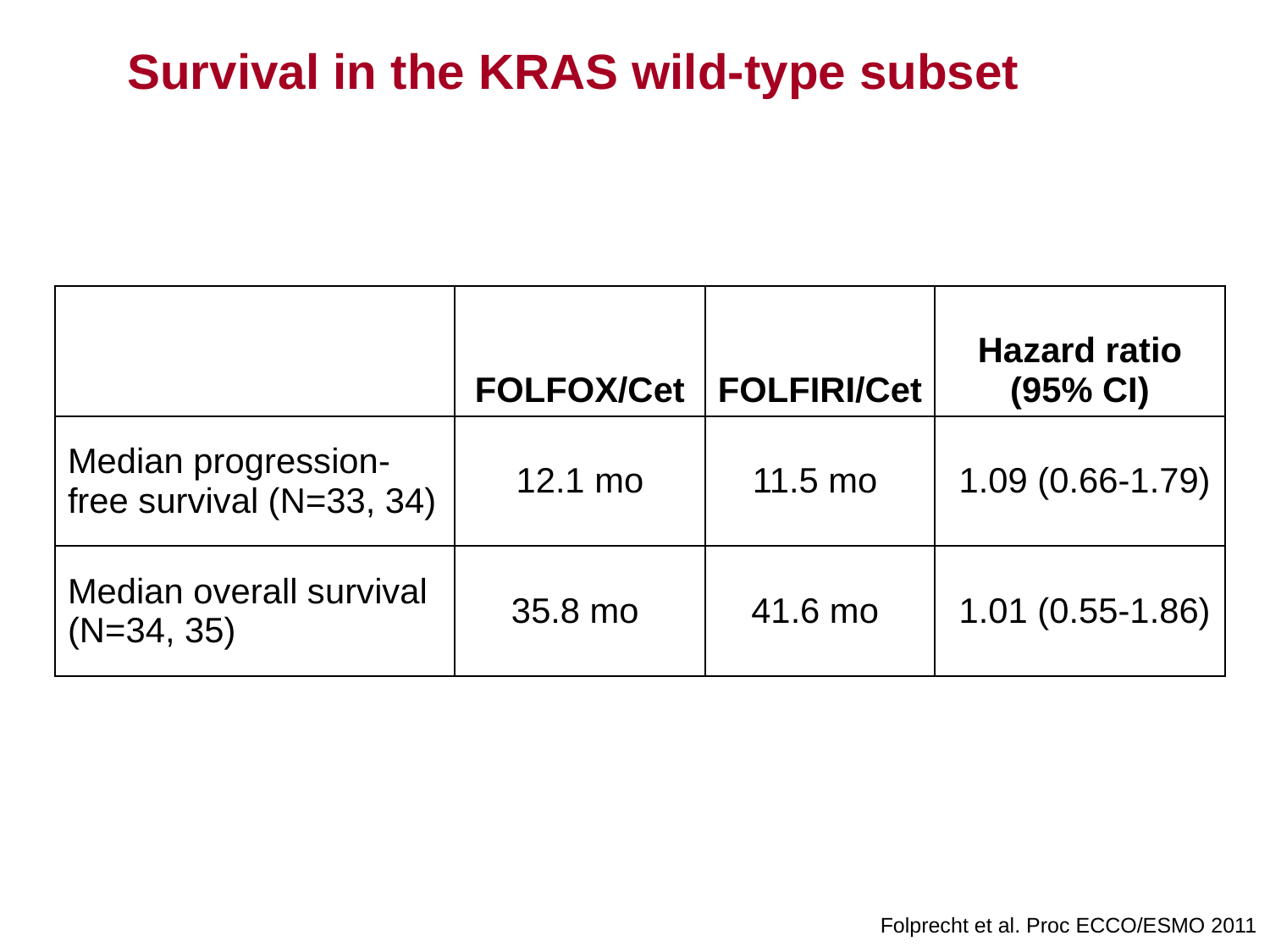

# Survival in the KRAS wild-type subset
|  | FOLFOX/Cet | FOLFIRI/Cet | Hazard ratio (95% CI) |
| --- | --- | --- | --- |
| Median progression-free survival (N=33, 34) | 12.1 mo | 11.5 mo | 1.09 (0.66-1.79) |
| Median overall survival (N=34, 35) | 35.8 mo | 41.6 mo | 1.01 (0.55-1.86) |
Folprecht et al. Proc ECCO/ESMO 2011